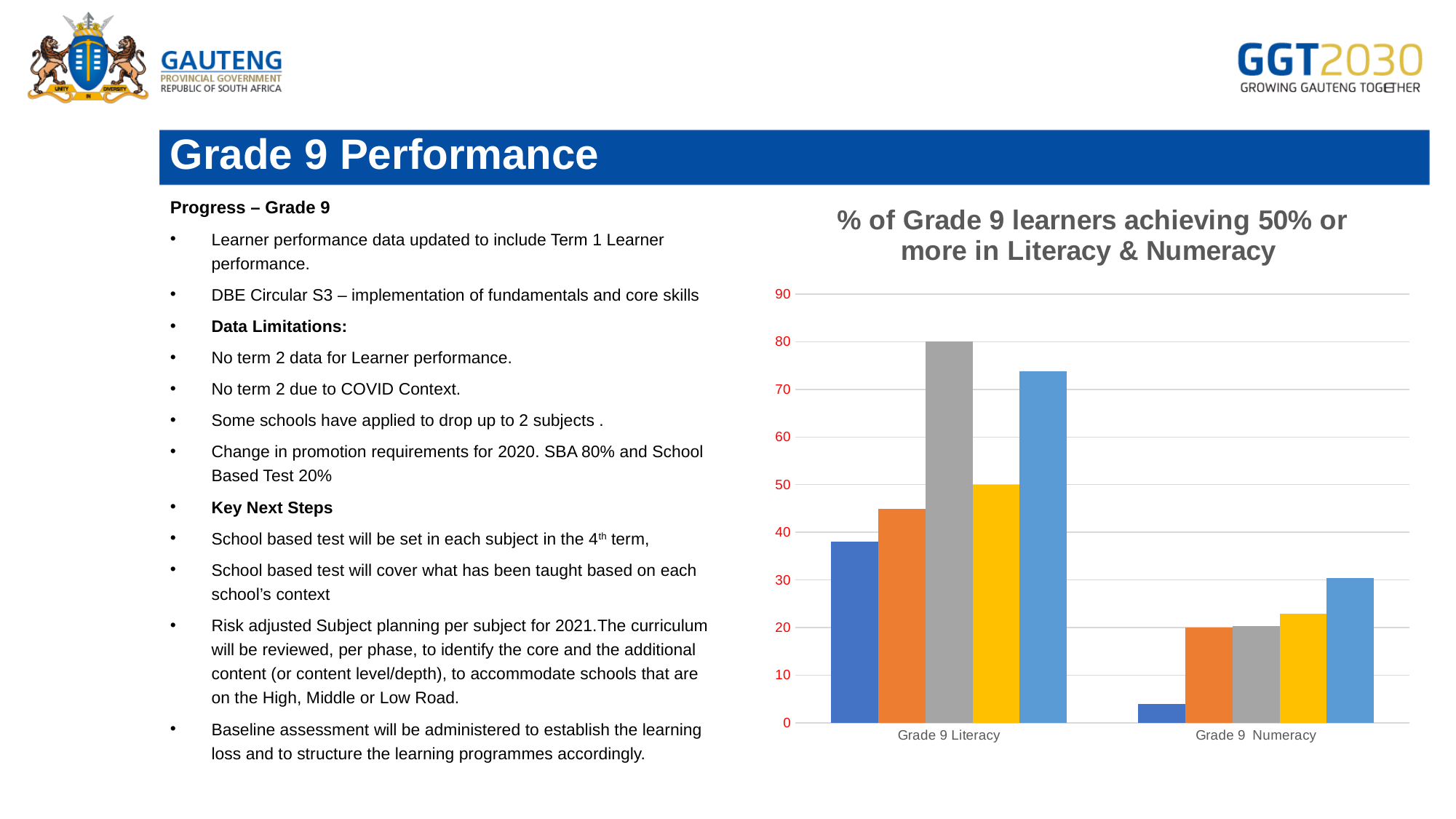

# Grade 9 Performance

### Chart: % of Grade 9 learners achieving 50% or more in Literacy & Numeracy

| Category | Baselines | Y1 Target  | Yr 1 Actual Performance to end of fin year | Y2 Target  | Yr 2 Actual performance (Term 1 data 2020)  |
|---|---|---|---|---|---|
| Grade 9 Literacy | 38.0 | 45.0 | 80.08 | 50.0 | 73.8 |
| Grade 9  Numeracy | 4.0 | 20.0 | 20.31 | 23.0 | 30.48 |
Progress – Grade 9
Learner performance data updated to include Term 1 Learner performance.
DBE Circular S3 – implementation of fundamentals and core skills
Data Limitations:
No term 2 data for Learner performance.
No term 2 due to COVID Context.
Some schools have applied to drop up to 2 subjects .
Change in promotion requirements for 2020. SBA 80% and School Based Test 20%
Key Next Steps
School based test will be set in each subject in the 4th term,
School based test will cover what has been taught based on each school’s context
Risk adjusted Subject planning per subject for 2021.The curriculum will be reviewed, per phase, to identify the core and the additional content (or content level/depth), to accommodate schools that are on the High, Middle or Low Road.
Baseline assessment will be administered to establish the learning loss and to structure the learning programmes accordingly.